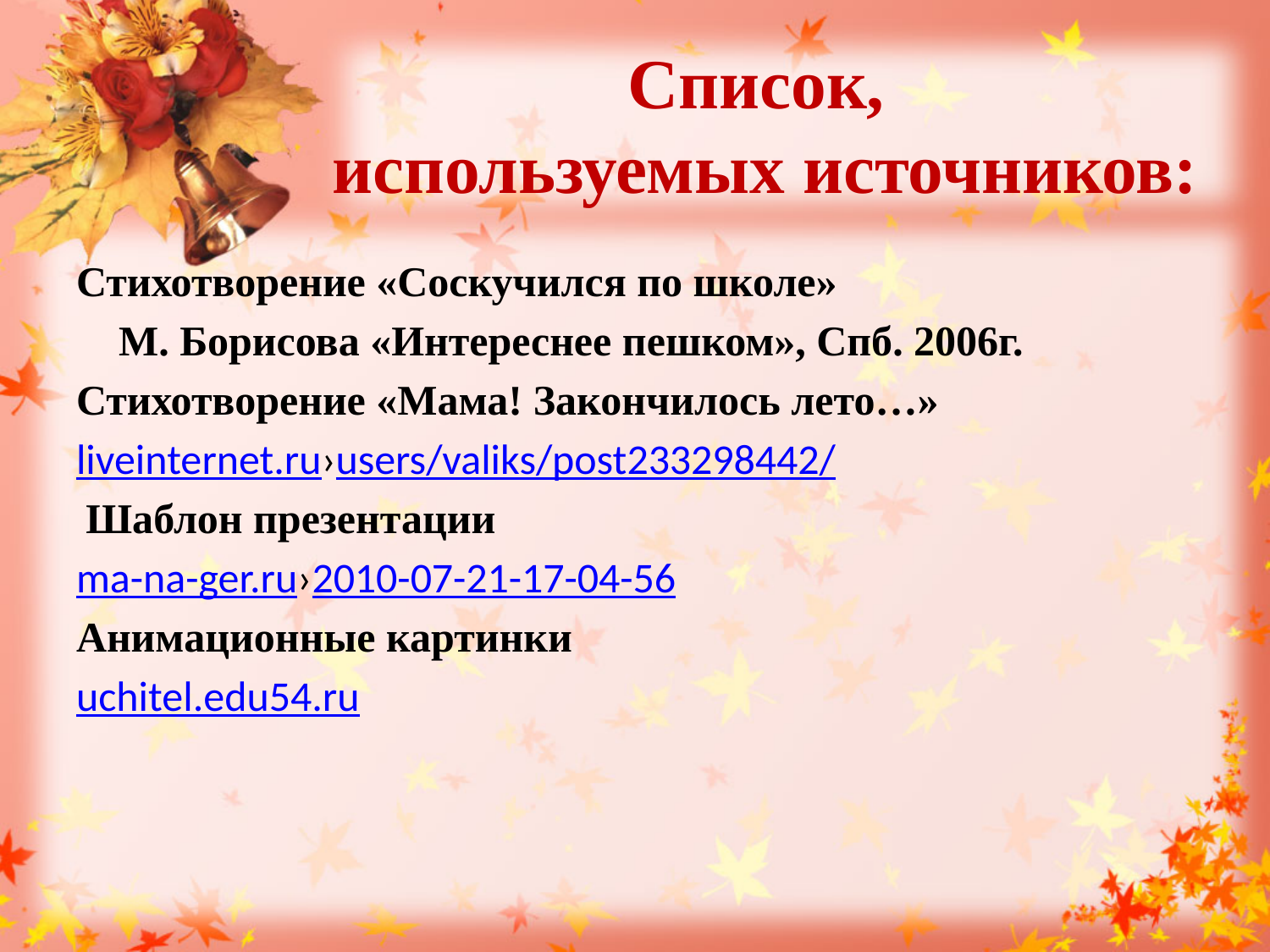

# Список, используемых источников:
Стихотворение «Соскучился по школе»
    М. Борисова «Интереснее пешком», Спб. 2006г.
Стихотворение «Мама! Закончилось лето…»
liveinternet.ru›users/valiks/post233298442/
 Шаблон презентации
ma-na-ger.ru›2010-07-21-17-04-56
Анимационные картинки
uchitel.edu54.ru